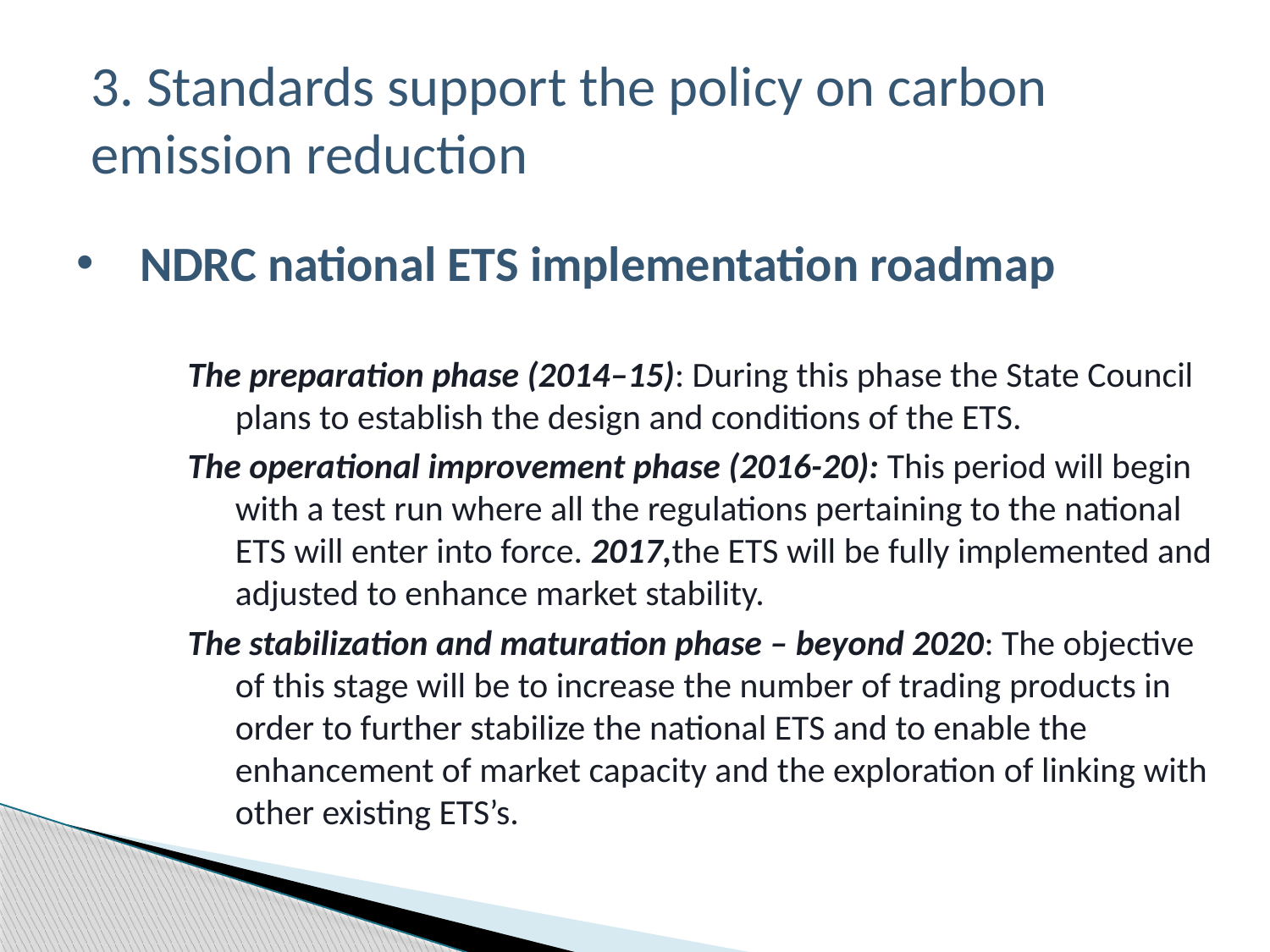

3. Standards support the policy on carbon emission reduction
# NDRC national ETS implementation roadmap
The preparation phase (2014–15): During this phase the State Council plans to establish the design and conditions of the ETS.
The operational improvement phase (2016-20): This period will begin with a test run where all the regulations pertaining to the national ETS will enter into force. 2017,the ETS will be fully implemented and adjusted to enhance market stability.
The stabilization and maturation phase – beyond 2020: The objective of this stage will be to increase the number of trading products in order to further stabilize the national ETS and to enable the enhancement of market capacity and the exploration of linking with other existing ETS’s.